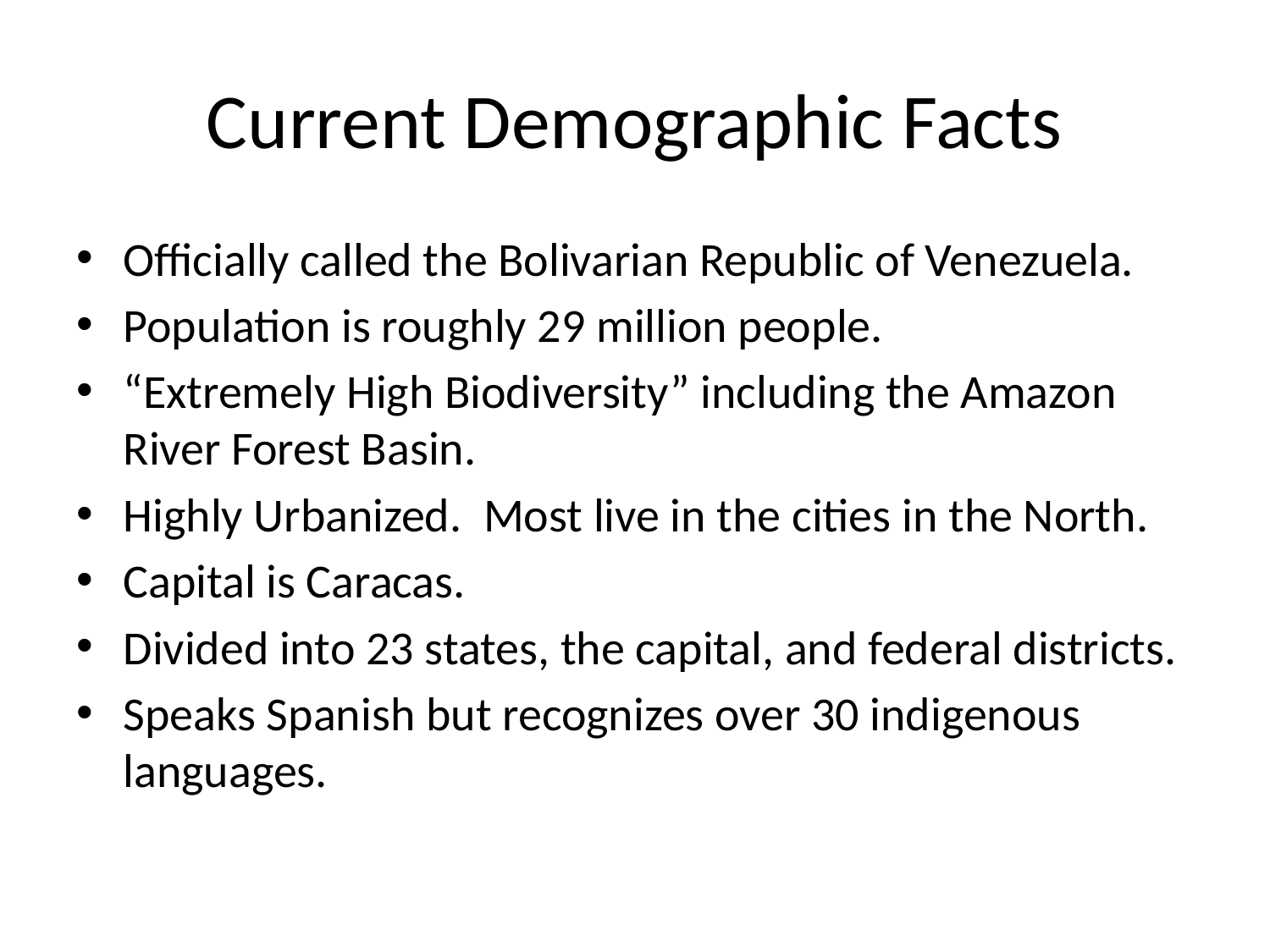

# Current Demographic Facts
Officially called the Bolivarian Republic of Venezuela.
Population is roughly 29 million people.
“Extremely High Biodiversity” including the Amazon River Forest Basin.
Highly Urbanized.  Most live in the cities in the North.
Capital is Caracas.
Divided into 23 states, the capital, and federal districts.
Speaks Spanish but recognizes over 30 indigenous languages.